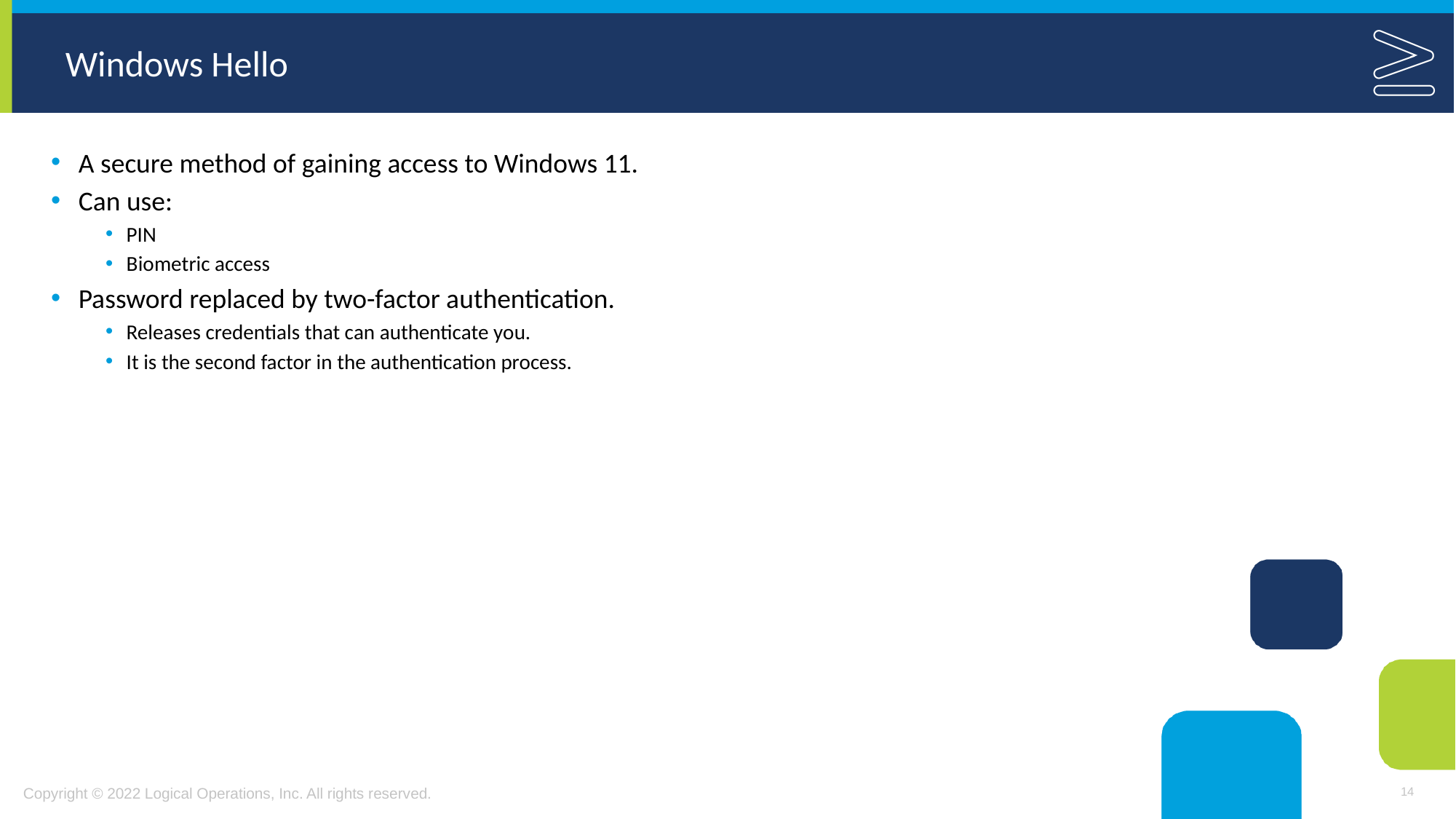

# Windows Hello
A secure method of gaining access to Windows 11.
Can use:
PIN
Biometric access
Password replaced by two-factor authentication.
Releases credentials that can authenticate you.
It is the second factor in the authentication process.

14